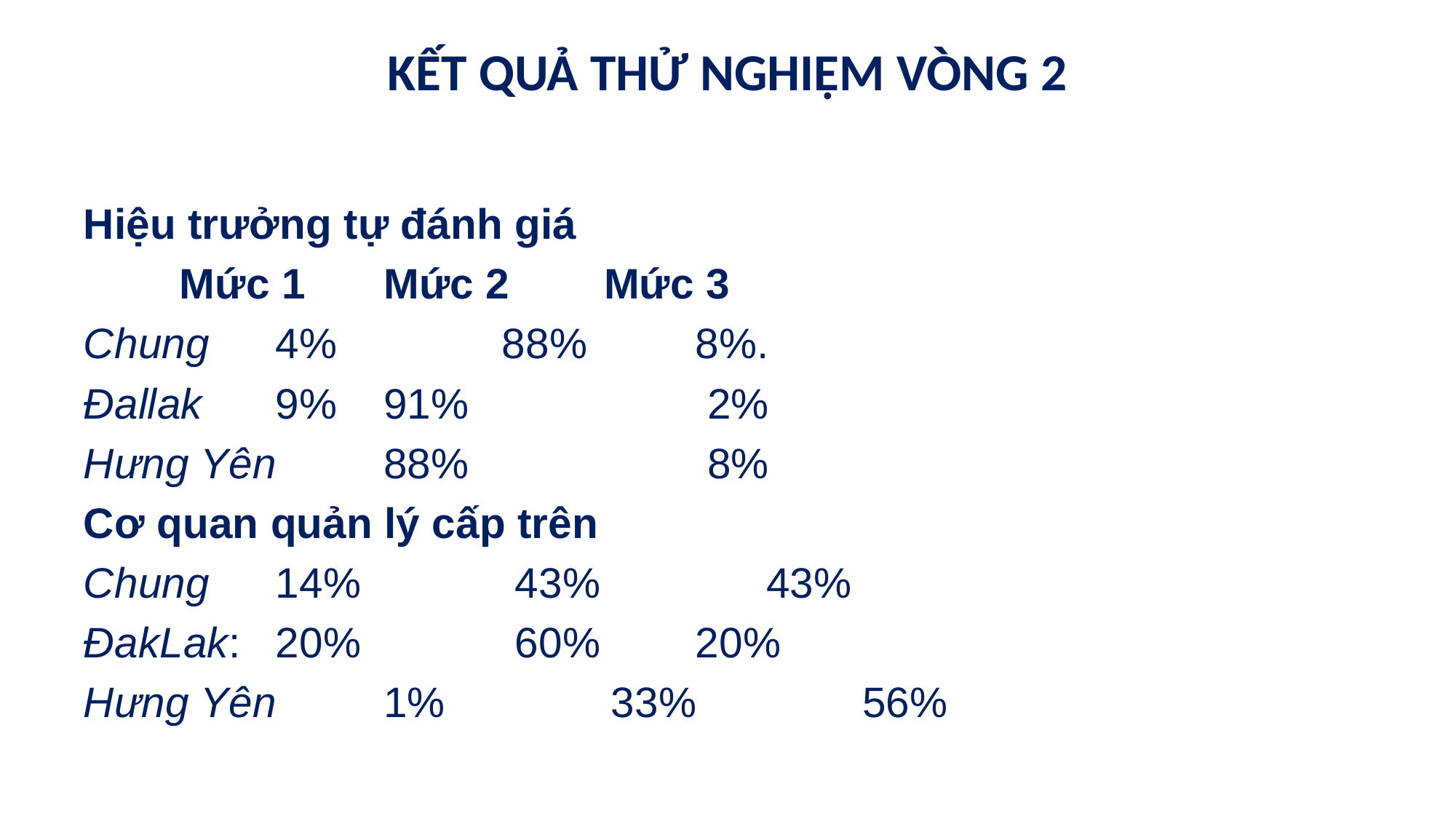

# KẾT QUẢ THỬ NGHIỆM VÒNG 2
Hiệu trưởng tự đánh giá
			Mức 1 	 Mức 2        Mức 3
Chung  		4%  	           88% 	   8%.
Đallak  		9%		 91% 		    2%
Hưng Yên 				 88% 		    8%
Cơ quan quản lý cấp trên
Chung 		14%             43%              43%
ĐakLak:  		20%             60% 		   20%
Hưng Yên 		 1%              33%              56%